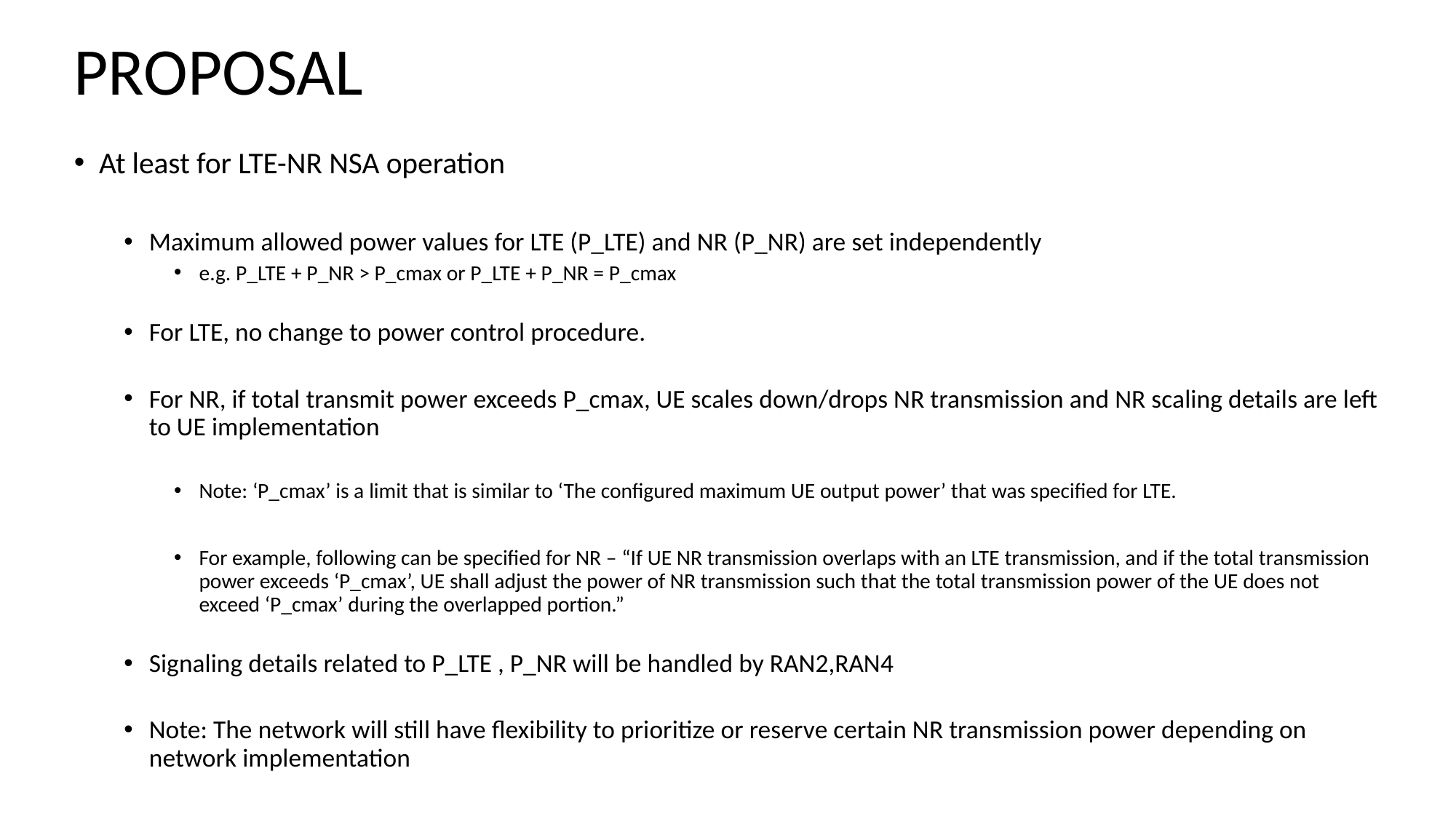

# PROPOSAL
At least for LTE-NR NSA operation

Maximum allowed power values for LTE (P_LTE) and NR (P_NR) are set independently
e.g. P_LTE + P_NR > P_cmax or P_LTE + P_NR = P_cmax

For LTE, no change to power control procedure.

For NR, if total transmit power exceeds P_cmax, UE scales down/drops NR transmission and NR scaling details are left to UE implementation

Note: ‘P_cmax’ is a limit that is similar to ‘The configured maximum UE output power’ that was specified for LTE.

For example, following can be specified for NR – “If UE NR transmission overlaps with an LTE transmission, and if the total transmission power exceeds ‘P_cmax’, UE shall adjust the power of NR transmission such that the total transmission power of the UE does not exceed ‘P_cmax’ during the overlapped portion.”

Signaling details related to P_LTE , P_NR will be handled by RAN2,RAN4

Note: The network will still have flexibility to prioritize or reserve certain NR transmission power depending on network implementation